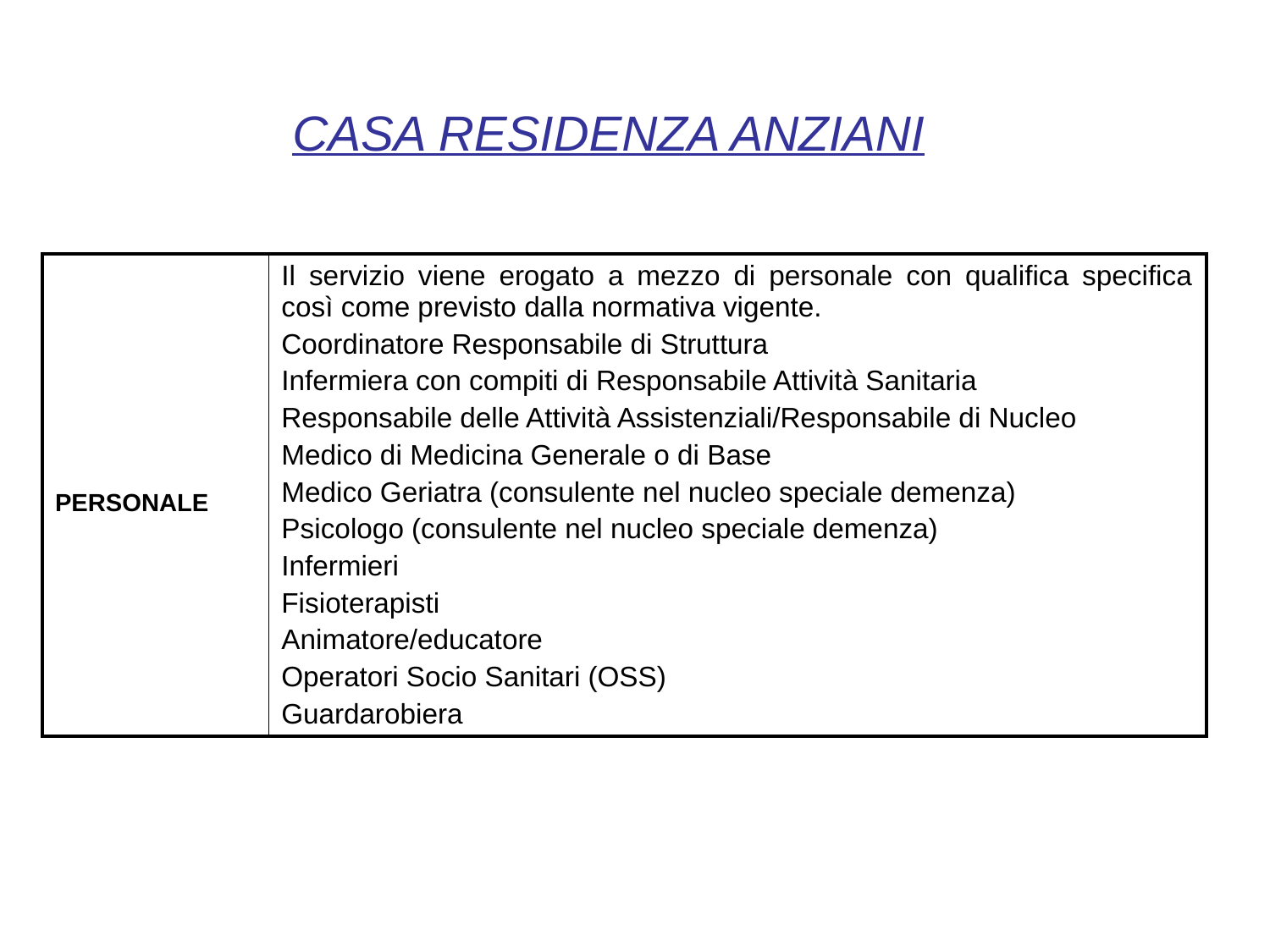

CASA RESIDENZA ANZIANI
| PERSONALE | Il servizio viene erogato a mezzo di personale con qualifica specifica così come previsto dalla normativa vigente. Coordinatore Responsabile di Struttura Infermiera con compiti di Responsabile Attività Sanitaria Responsabile delle Attività Assistenziali/Responsabile di Nucleo Medico di Medicina Generale o di Base Medico Geriatra (consulente nel nucleo speciale demenza) Psicologo (consulente nel nucleo speciale demenza) Infermieri Fisioterapisti Animatore/educatore Operatori Socio Sanitari (OSS) Guardarobiera |
| --- | --- |